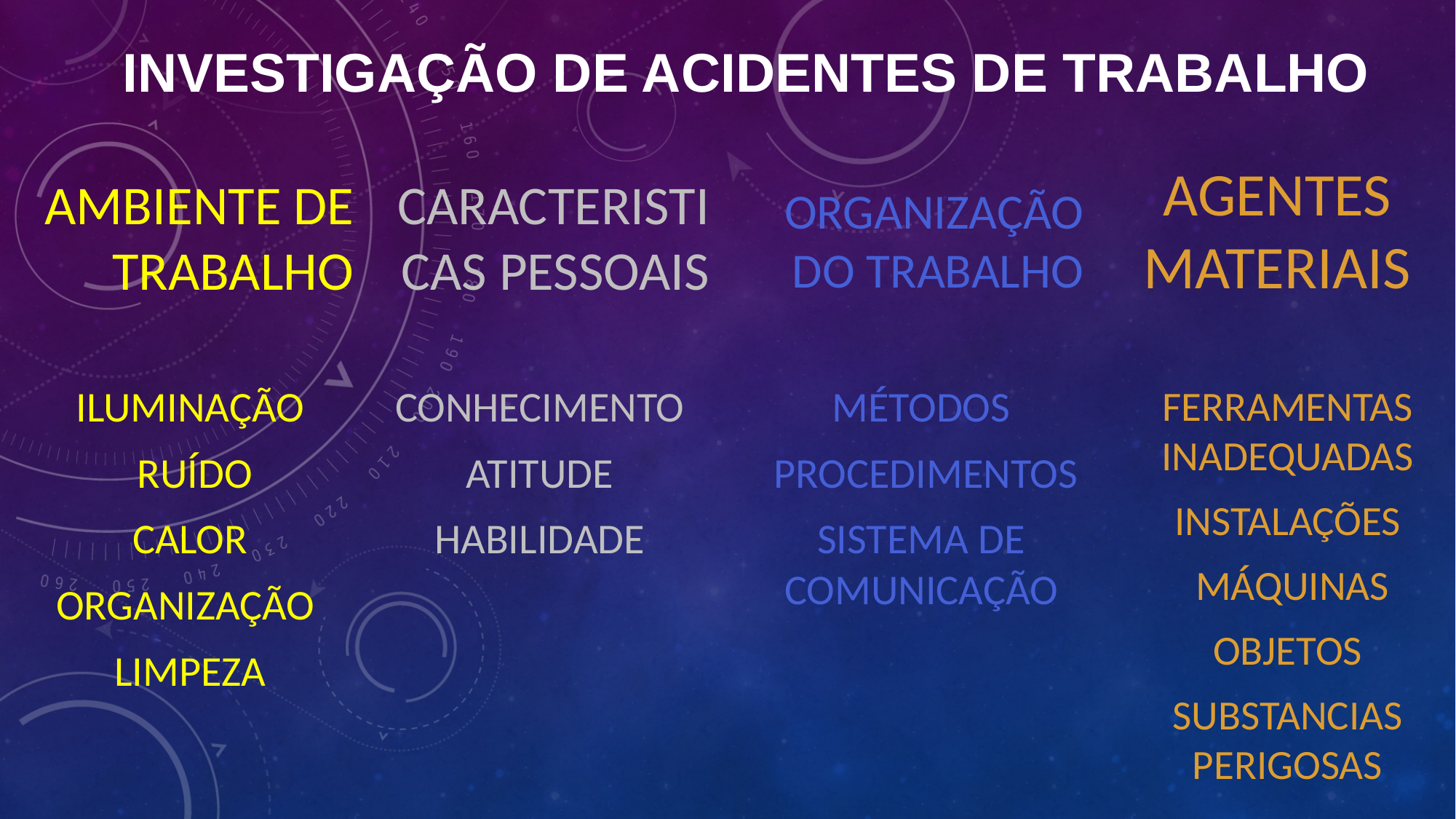

INVESTIGAÇÃO DE ACIDENTES DE TRABALHO
CARACTERISTICAS PESSOAIS
AGENTES MATERIAIS
# AMBIENTE DE TRABALHO
ORGANIZAÇÃO DO TRABALHO
ILUMINAÇÃO
 RUÍDO
CALOR
ORGANIZAÇÃO
LIMPEZA
CONHECIMENTO
ATITUDE
HABILIDADE
MÉTODOS
 PROCEDIMENTOS
SISTEMA DE COMUNICAÇÃO

FERRAMENTAS INADEQUADAS
INSTALAÇÕES
 MÁQUINAS
OBJETOS
SUBSTANCIAS PERIGOSAS